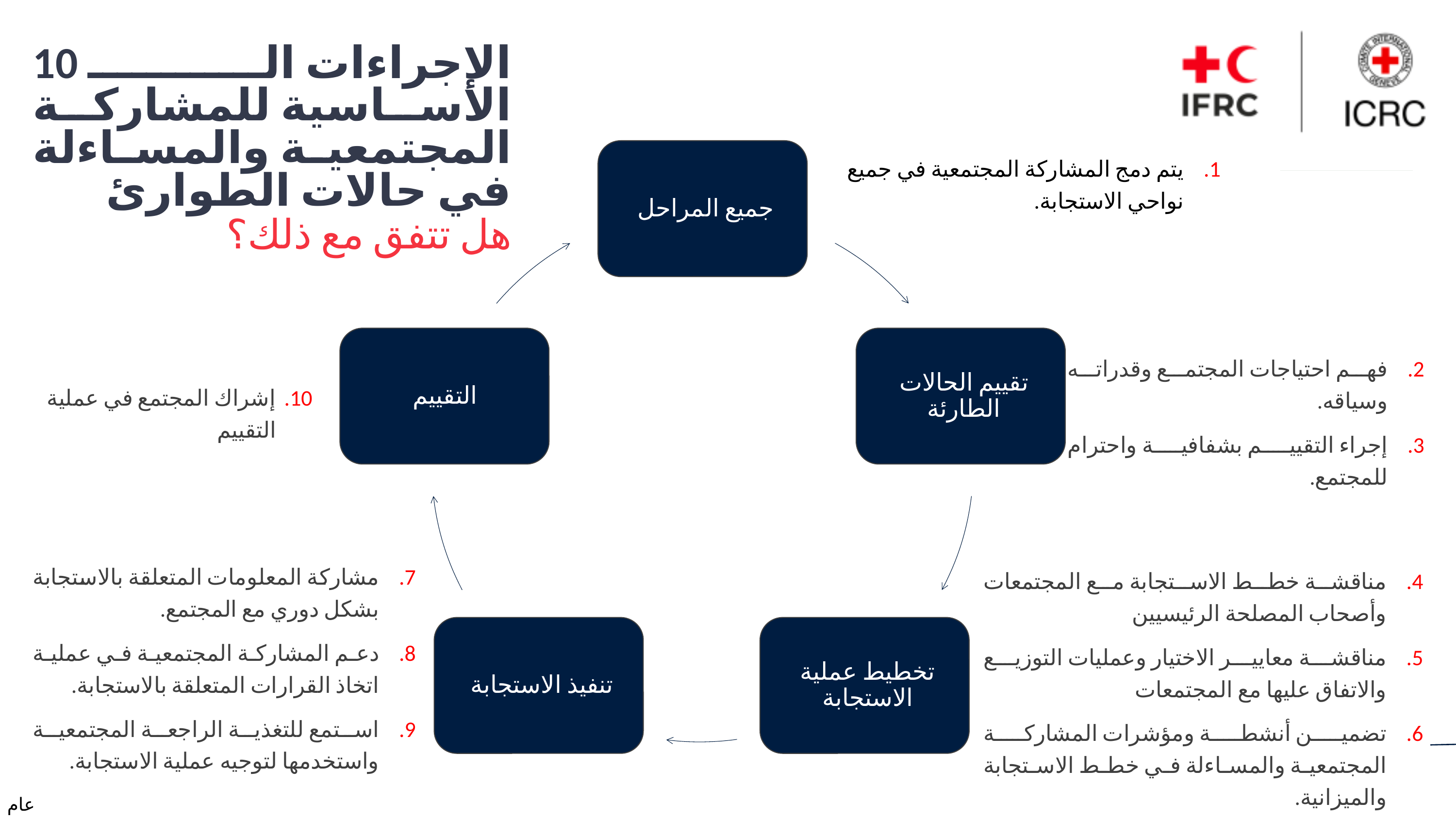

الإجراءات الـ 10 الاساسية للمشاركة المجتمعية والمساءلة في حالات الطوارئ
هل تتفق مع ذلك؟
جميع المراحل
تقييم الحالات الطارئة
تخطيط عملية الاستجابة
تنفيذ الاستجابة
التقييم
يتم دمج المشاركة المجتمعية في جميع نواحي الاستجابة.
فهم احتياجات المجتمع وقدراته وسياقه.
إجراء التقييم بشفافية واحترام للمجتمع.
إشراك المجتمع في عملية التقييم
مشاركة المعلومات المتعلقة بالاستجابة بشكل دوري مع المجتمع.
دعم المشاركة المجتمعية في عملية اتخاذ القرارات المتعلقة بالاستجابة.
استمع للتغذية الراجعة المجتمعية واستخدمها لتوجيه عملية الاستجابة.
مناقشة خطط الاستجابة مع المجتمعات وأصحاب المصلحة الرئيسيين
مناقشة معايير الاختيار وعمليات التوزيع والاتفاق عليها مع المجتمعات
تضمين أنشطة ومؤشرات المشاركة المجتمعية والمساءلة في خطط الاستجابة والميزانية.
عام